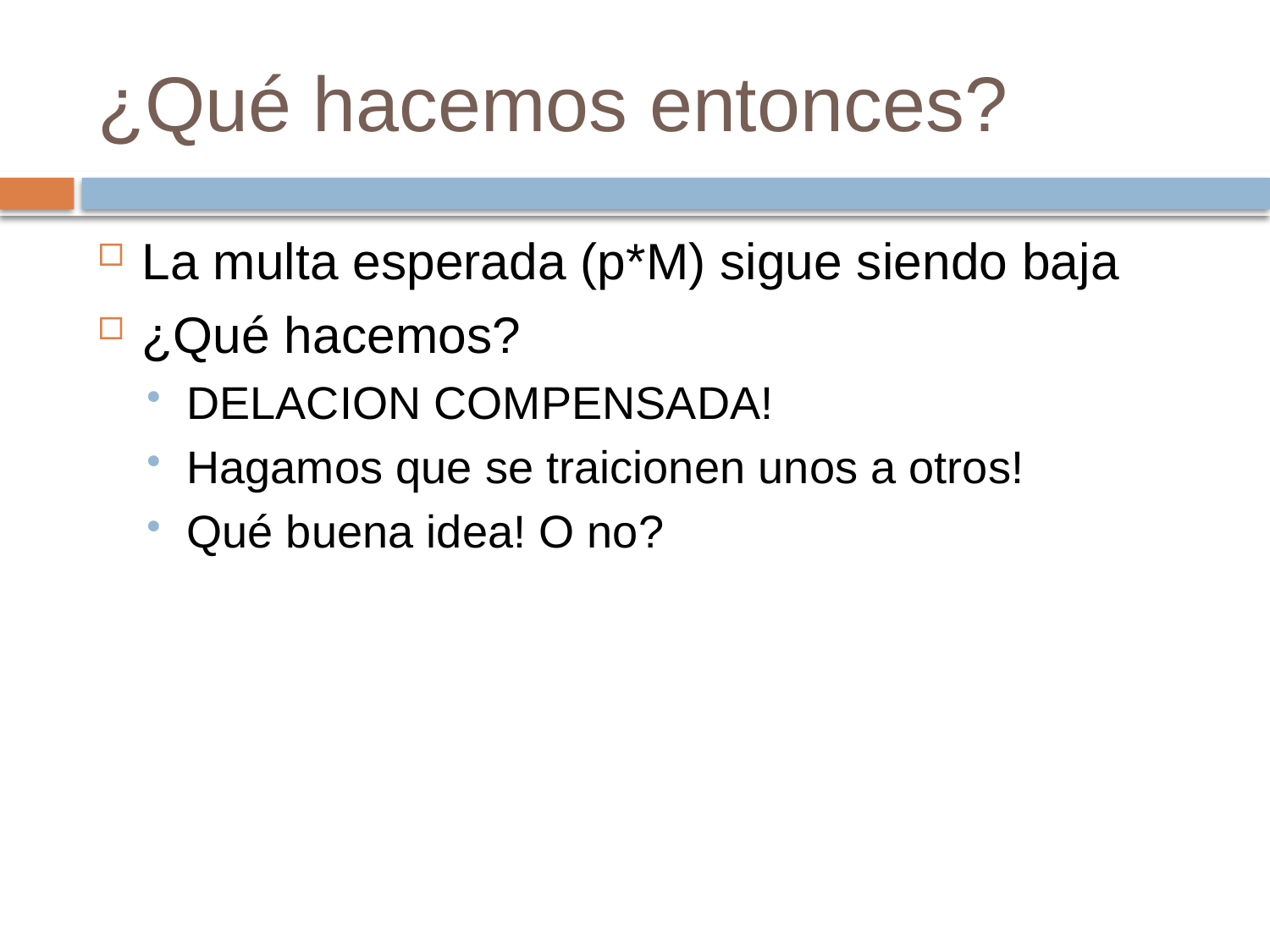

# ¿Qué hacemos entonces?
La multa esperada (p*M) sigue siendo baja
¿Qué hacemos?
DELACION COMPENSADA!
Hagamos que se traicionen unos a otros!
Qué buena idea! O no?